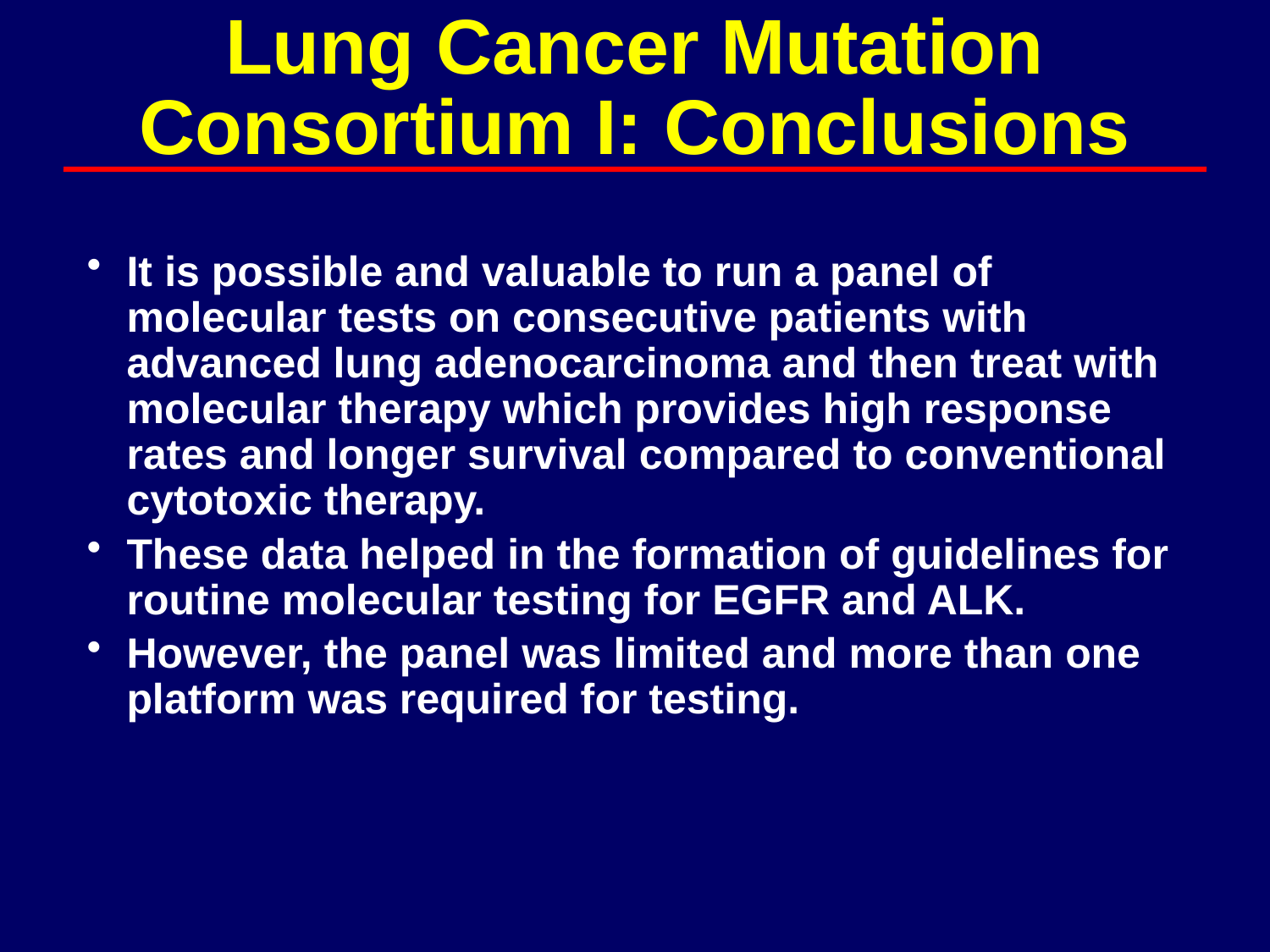

# Lung Cancer Mutation Consortium I: Conclusions

It is possible and valuable to run a panel of molecular tests on consecutive patients with advanced lung adenocarcinoma and then treat with  molecular therapy which provides high response rates and longer survival compared to conventional cytotoxic therapy.
These data helped in the formation of guidelines for routine molecular testing for EGFR and ALK.
However, the panel was limited and more than one platform was required for testing.